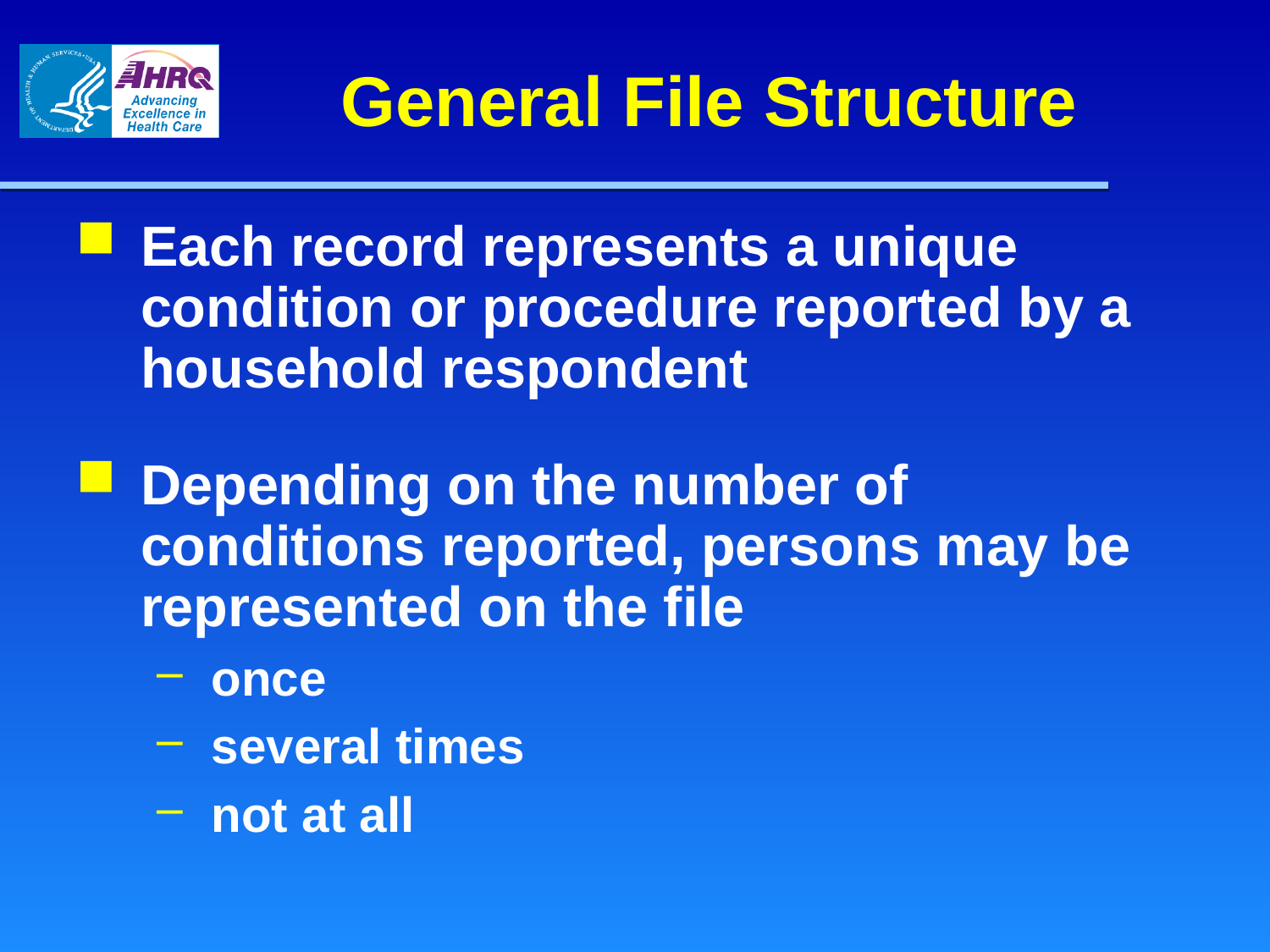

# General File Structure
Each record represents a unique condition or procedure reported by a household respondent

Depending on the number of conditions reported, persons may be represented on the file
once
several times
not at all